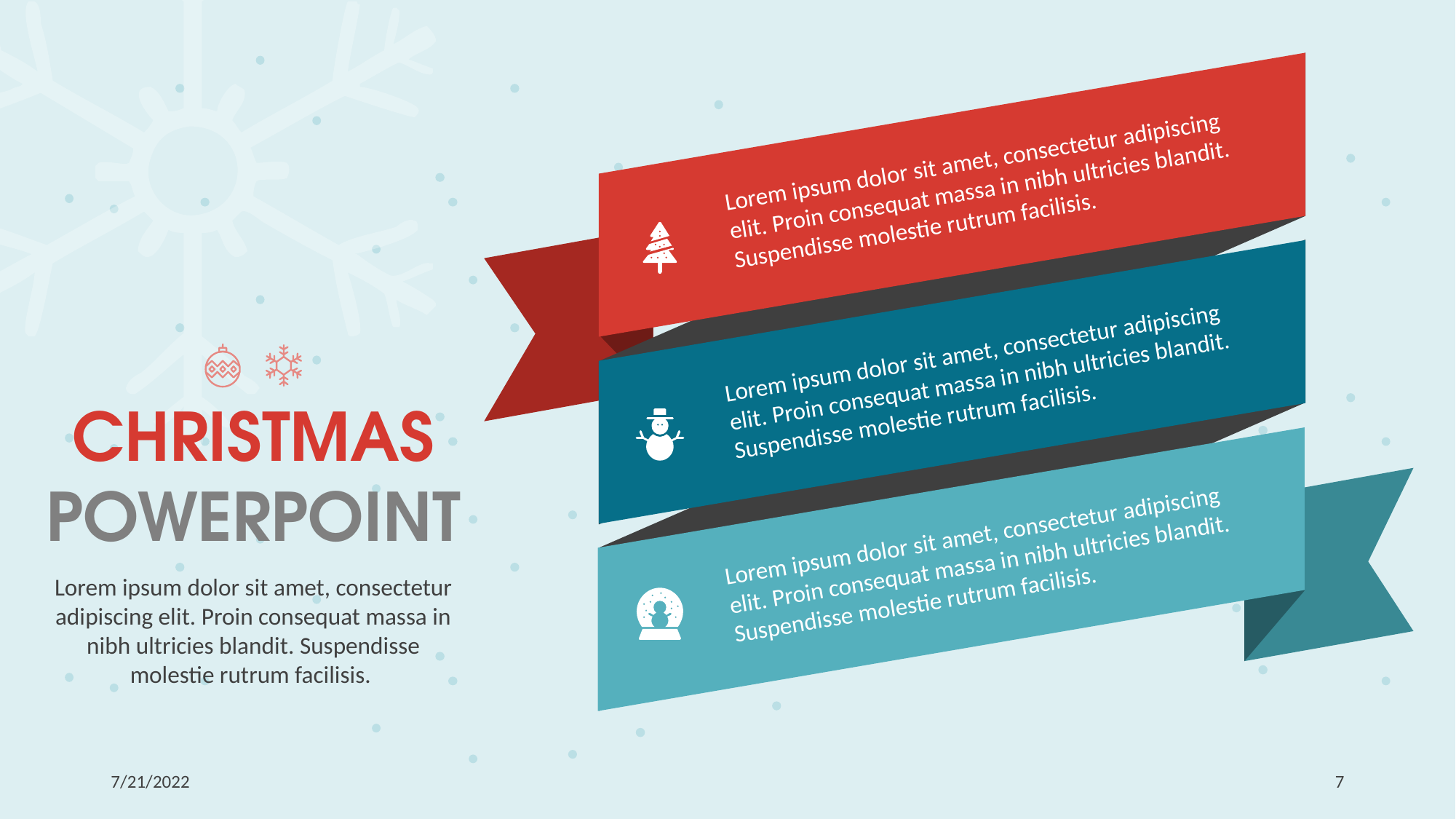

Lorem ipsum dolor sit amet, consectetur adipiscing elit. Proin consequat massa in nibh ultricies blandit. Suspendisse molestie rutrum facilisis.

Lorem ipsum dolor sit amet, consectetur adipiscing elit. Proin consequat massa in nibh ultricies blandit. Suspendisse molestie rutrum facilisis.

CHRISTMAS POWERPOINT

Lorem ipsum dolor sit amet, consectetur adipiscing elit. Proin consequat massa in nibh ultricies blandit. Suspendisse molestie rutrum facilisis.
Lorem ipsum dolor sit amet, consectetur adipiscing elit. Proin consequat massa in nibh ultricies blandit. Suspendisse molestie rutrum facilisis.

7/21/2022
7